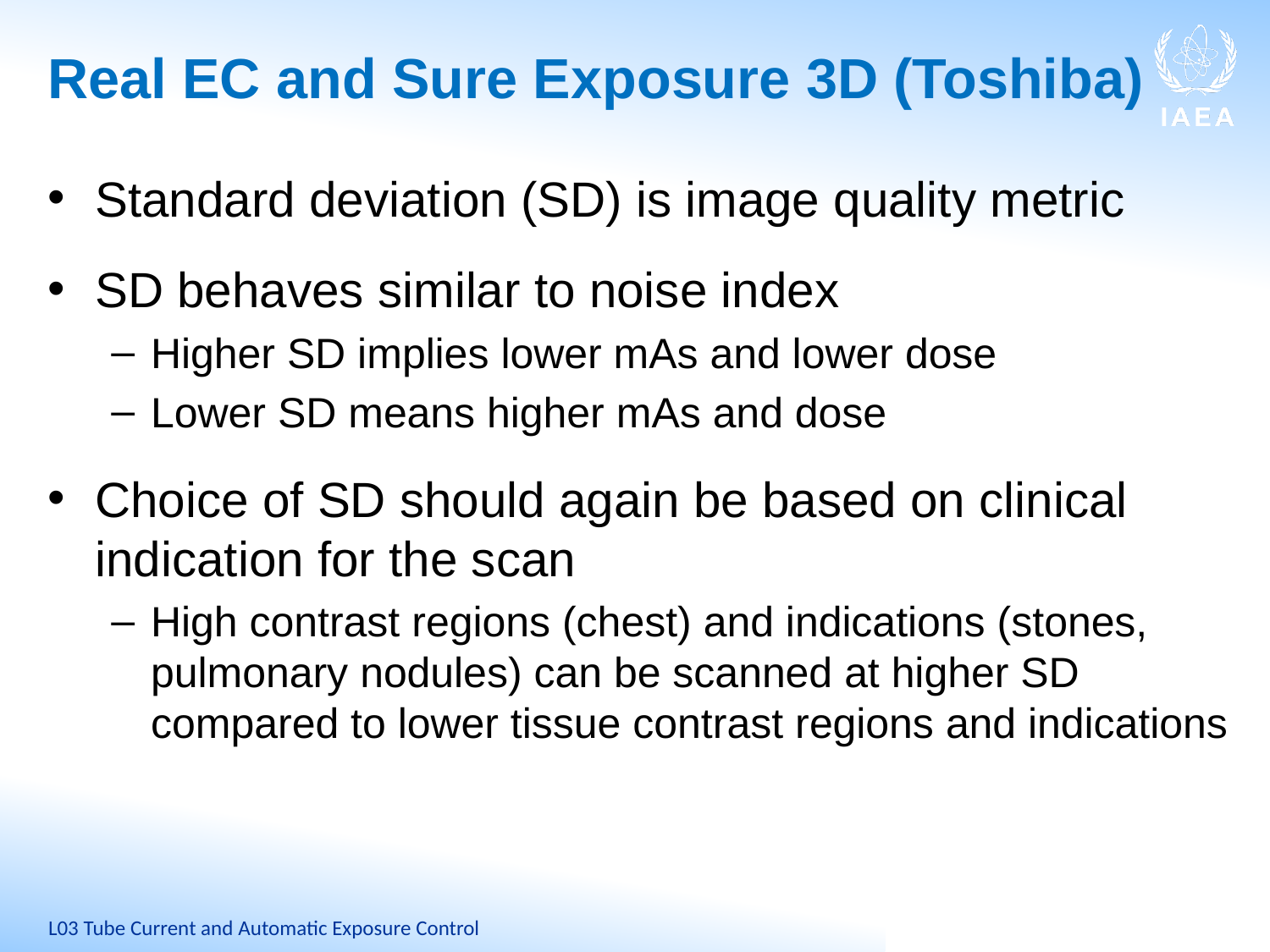

# Real EC and Sure Exposure 3D (Toshiba)
Standard deviation (SD) is image quality metric
SD behaves similar to noise index
Higher SD implies lower mAs and lower dose
Lower SD means higher mAs and dose
Choice of SD should again be based on clinical indication for the scan
High contrast regions (chest) and indications (stones, pulmonary nodules) can be scanned at higher SD compared to lower tissue contrast regions and indications